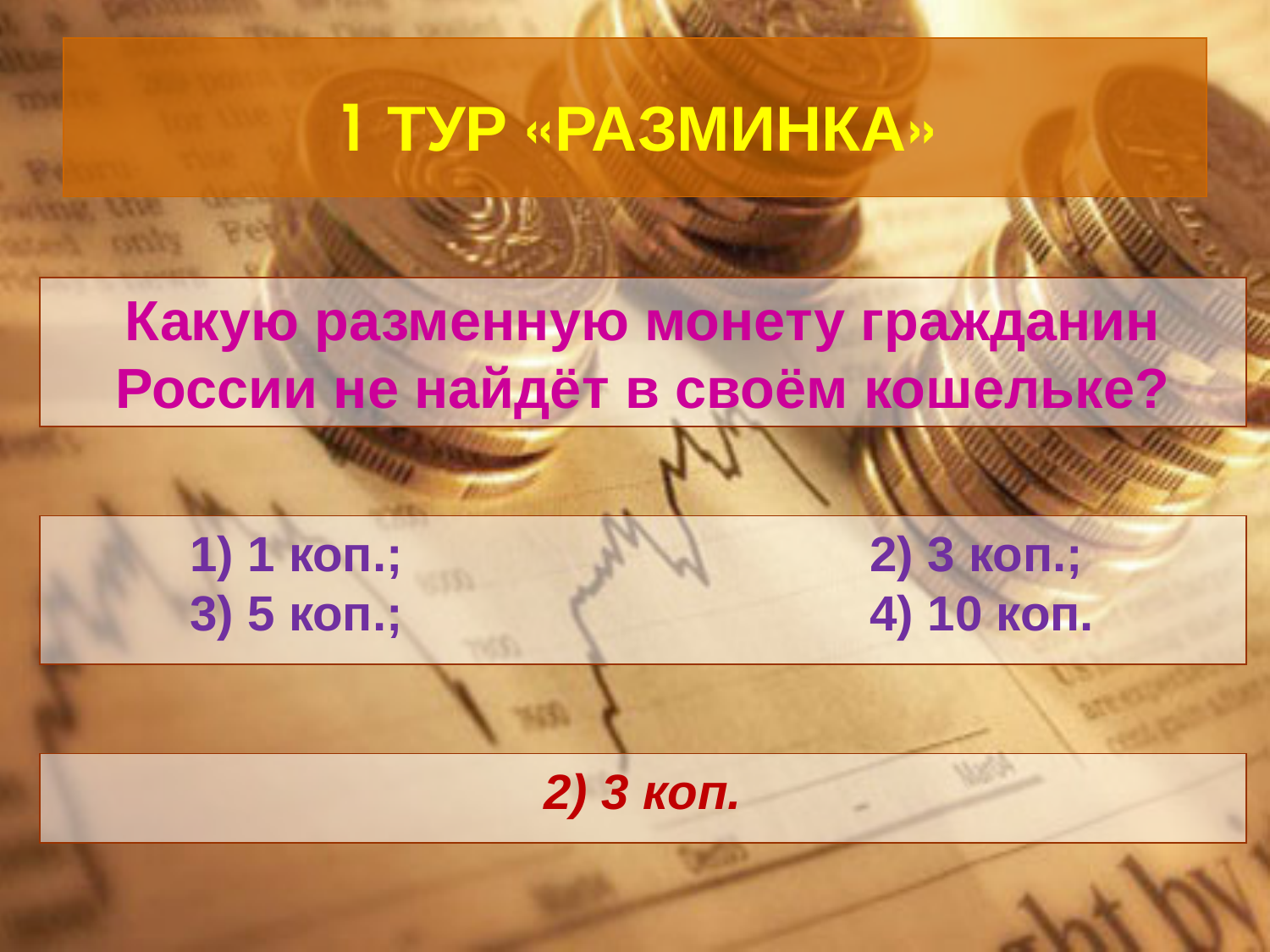

# 1 ТУР «РАЗМИНКА»
Какую разменную монету гражданин России не найдёт в своём кошельке?
          1) 1 коп.;                                  2) 3 коп.;
          3) 5 коп.;                                  4) 10 коп.

2) 3 коп.